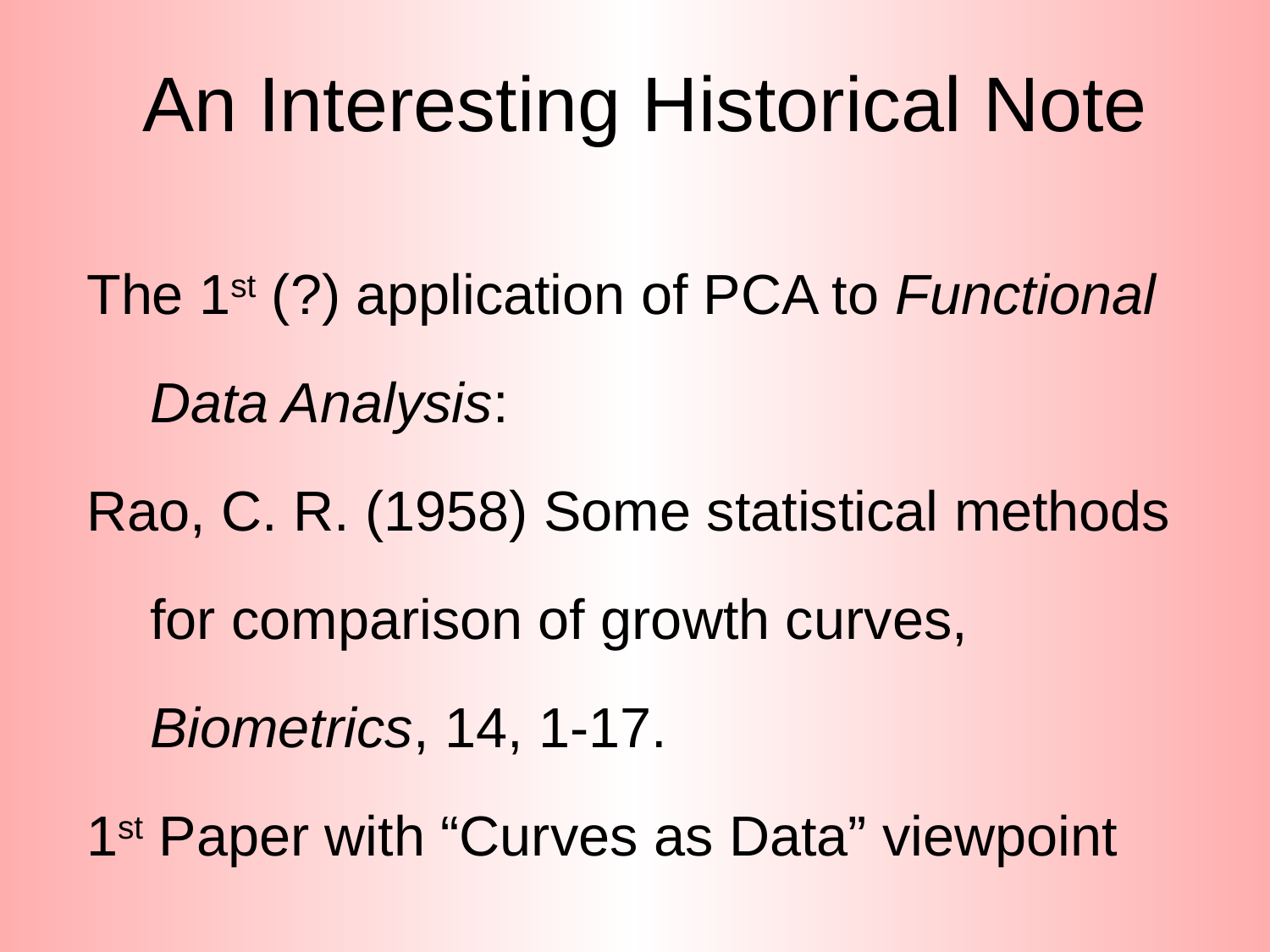

# An Interesting Historical Note
The 1st (?) application of PCA to Functional Data Analysis:
Rao, C. R. (1958) Some statistical methods for comparison of growth curves, Biometrics, 14, 1-17.
1st Paper with “Curves as Data” viewpoint